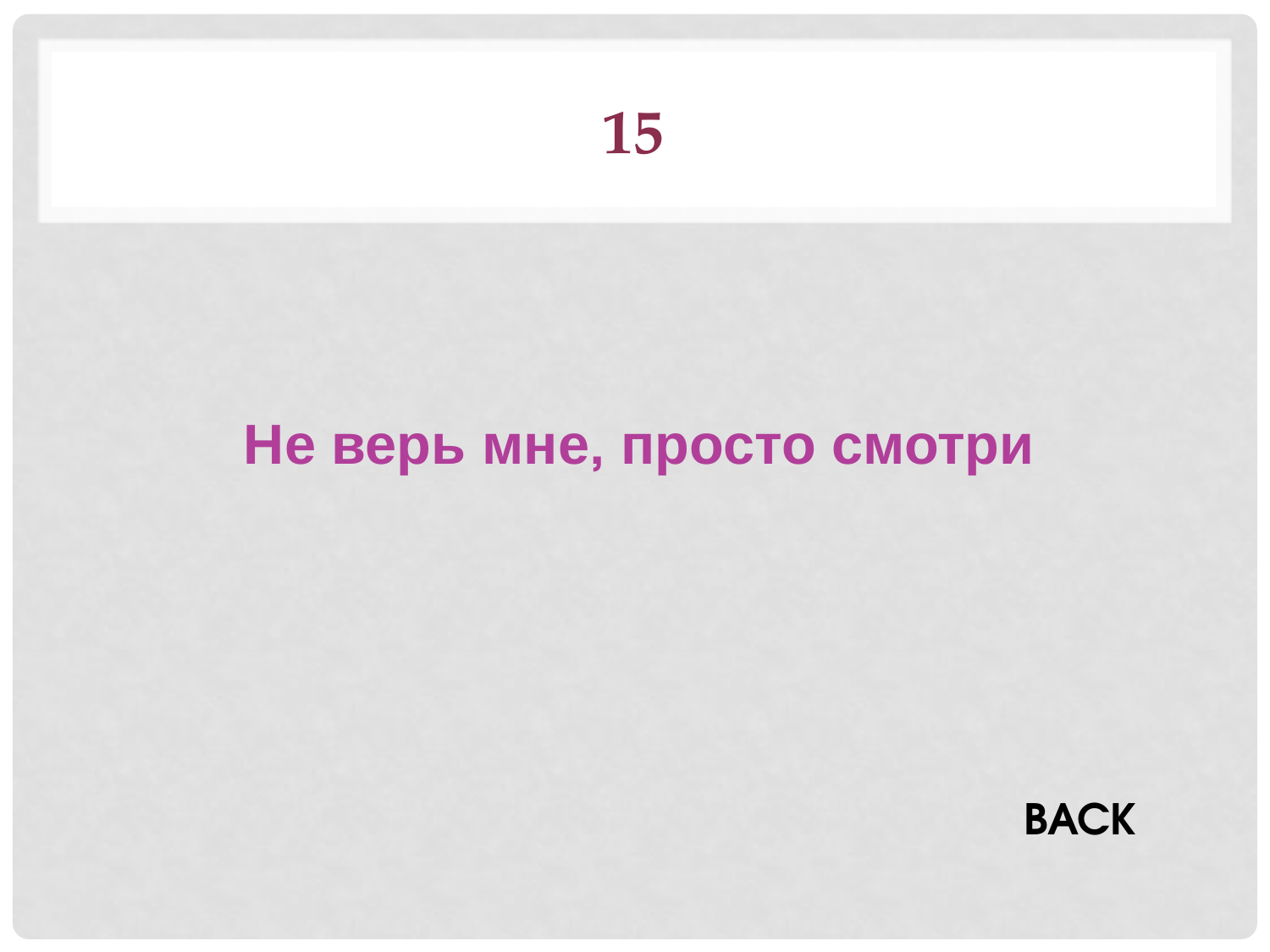

# 15

Не верь мне, просто смотри
BACK